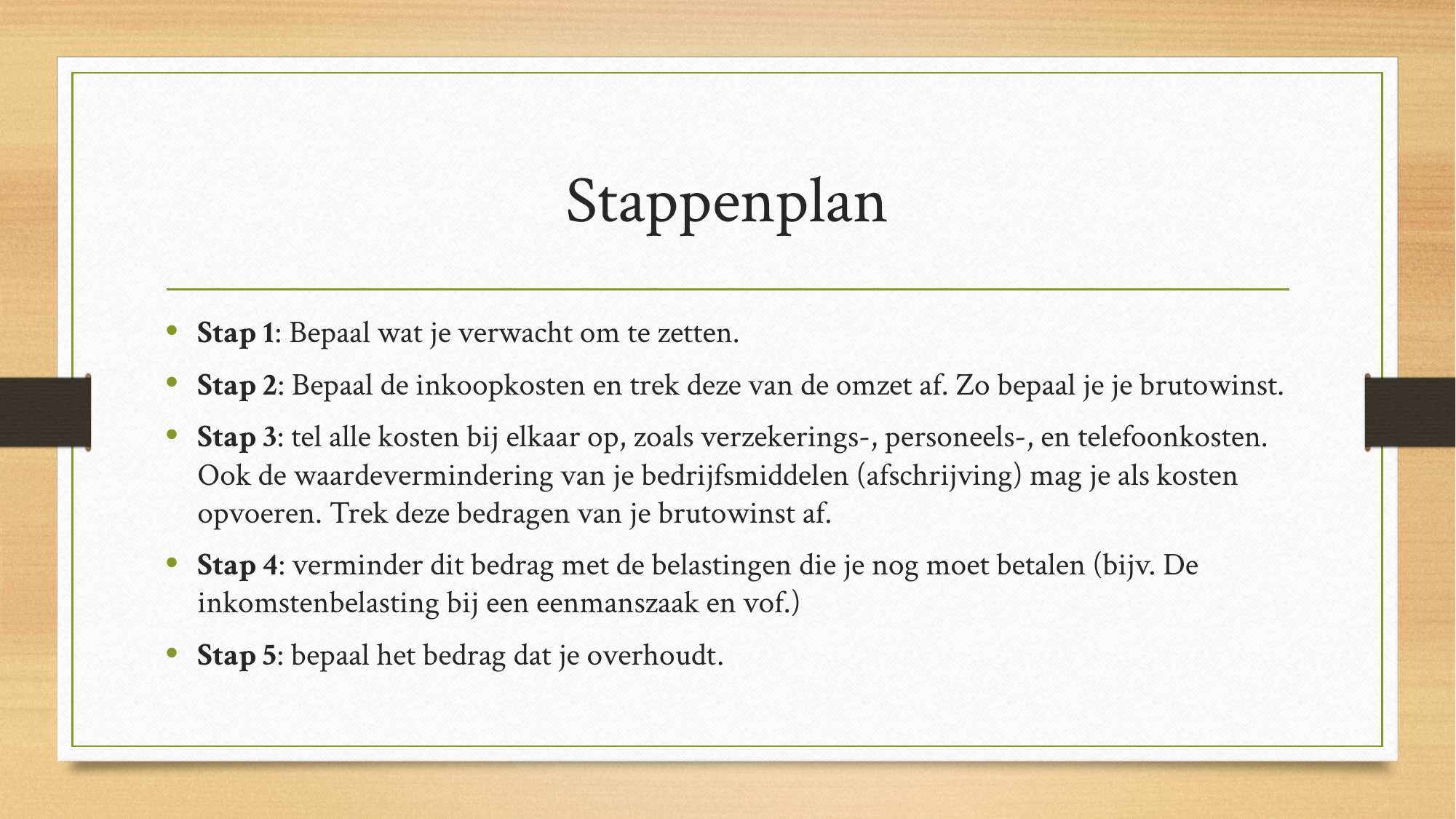

# Stappenplan
Stap 1: Bepaal wat je verwacht om te zetten.
Stap 2: Bepaal de inkoopkosten en trek deze van de omzet af. Zo bepaal je je brutowinst.
Stap 3: tel alle kosten bij elkaar op, zoals verzekerings-, personeels-, en telefoonkosten. Ook de waardevermindering van je bedrijfsmiddelen (afschrijving) mag je als kosten opvoeren. Trek deze bedragen van je brutowinst af.
Stap 4: verminder dit bedrag met de belastingen die je nog moet betalen (bijv. De inkomstenbelasting bij een eenmanszaak en vof.)
Stap 5: bepaal het bedrag dat je overhoudt.